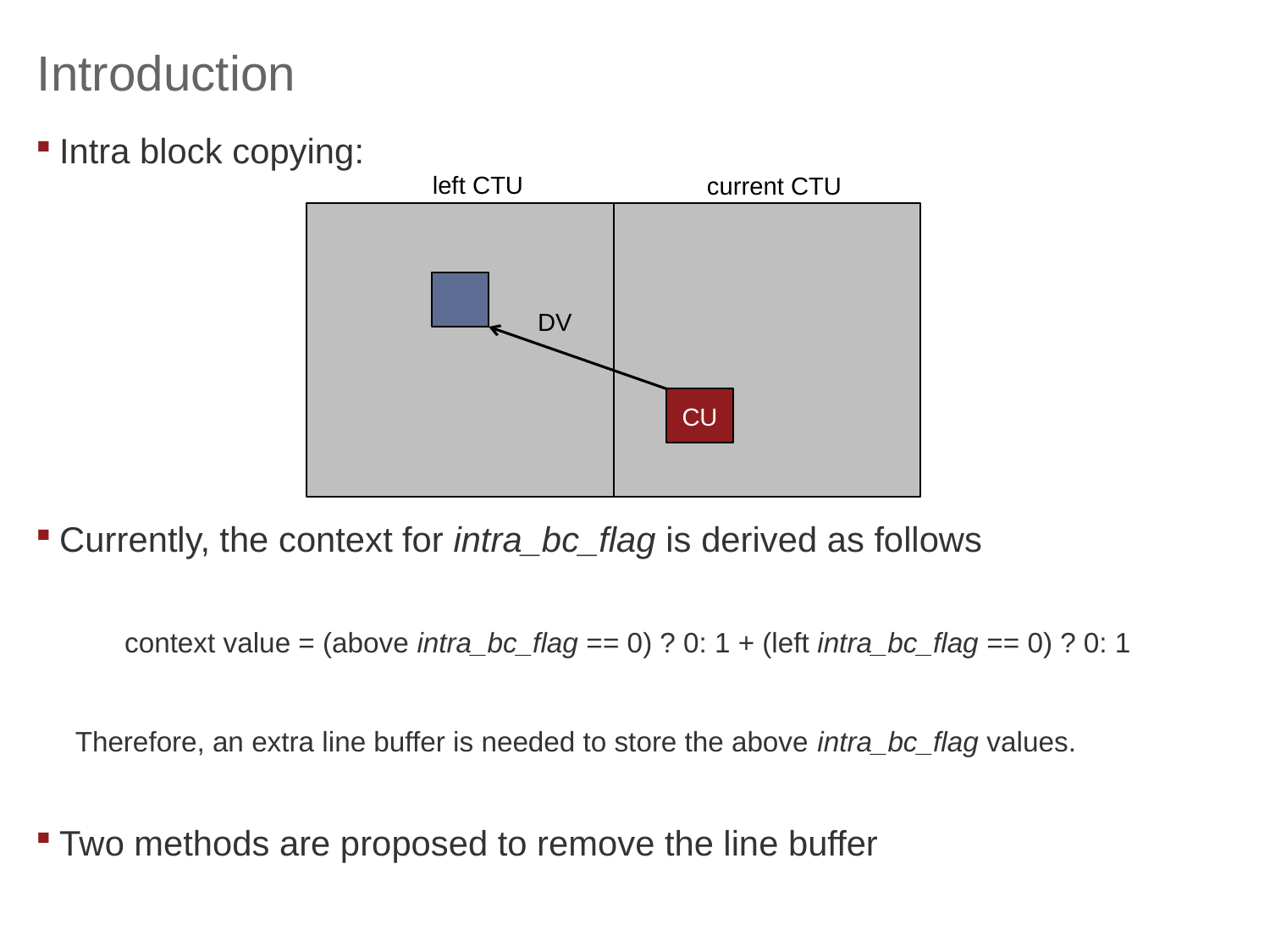

# Introduction
Intra block copying:

Currently, the context for intra_bc_flag is derived as follows

context value = (above intra_bc_flag == 0) ? 0: 1 + (left intra_bc_flag == 0) ? 0: 1

Therefore, an extra line buffer is needed to store the above intra_bc_flag values.

Two methods are proposed to remove the line buffer

left CTU
current CTU

CU
DV